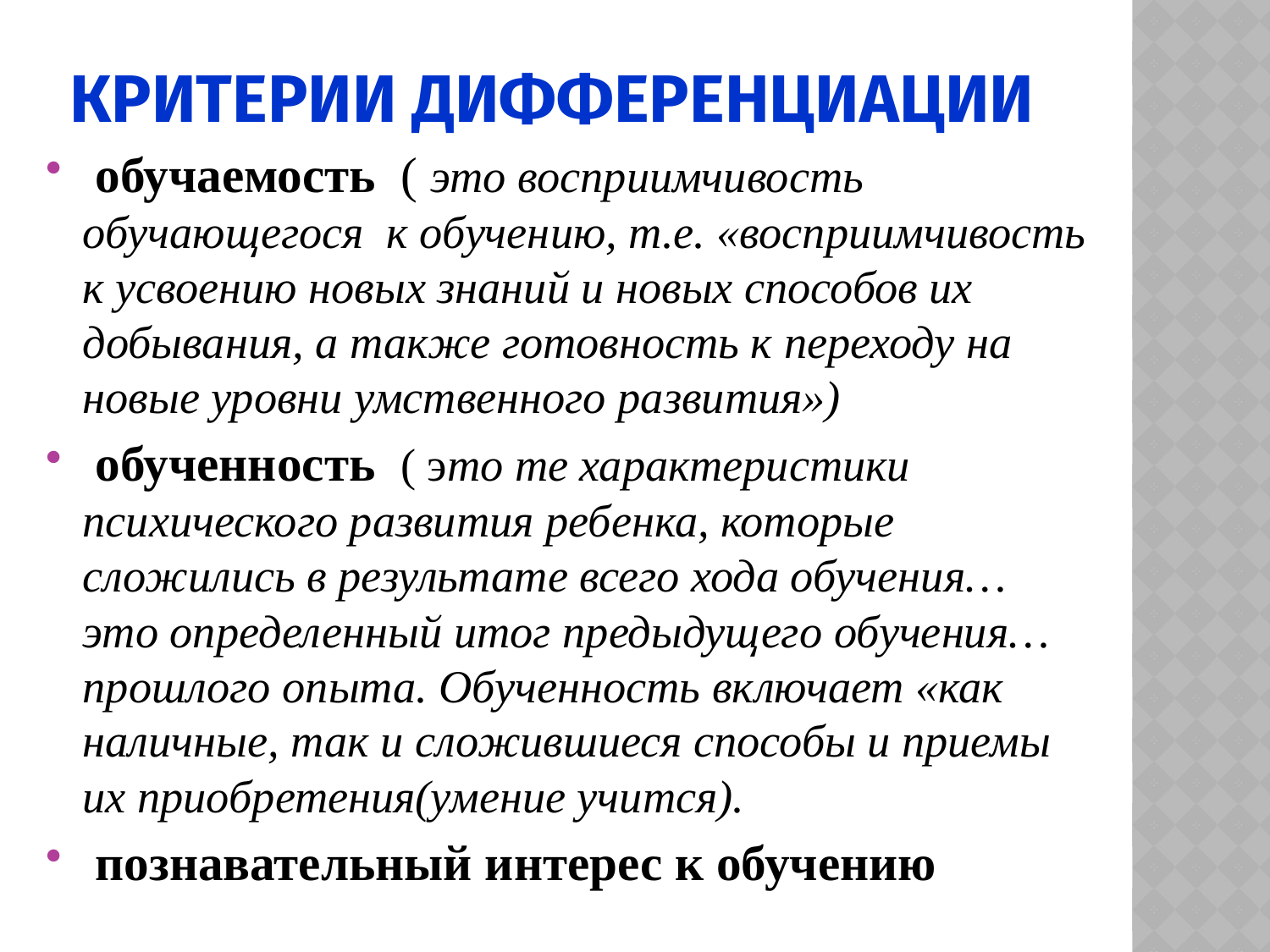

# Критерии дифференциации
 обучаемость  ( это восприимчивость обучающегося  к обучению, т.е. «восприимчивость к усвоению новых знаний и новых способов их добывания, а также готовность к переходу на новые уровни умственного развития»)
 обученность  ( это те характеристики психического развития ребенка, которые сложились в результате всего хода обучения… это определенный итог предыдущего обучения… прошлого опыта. Обученность включает «как наличные, так и сложившиеся способы и приемы их приобретения(умение учится).
 познавательный интерес к обучению